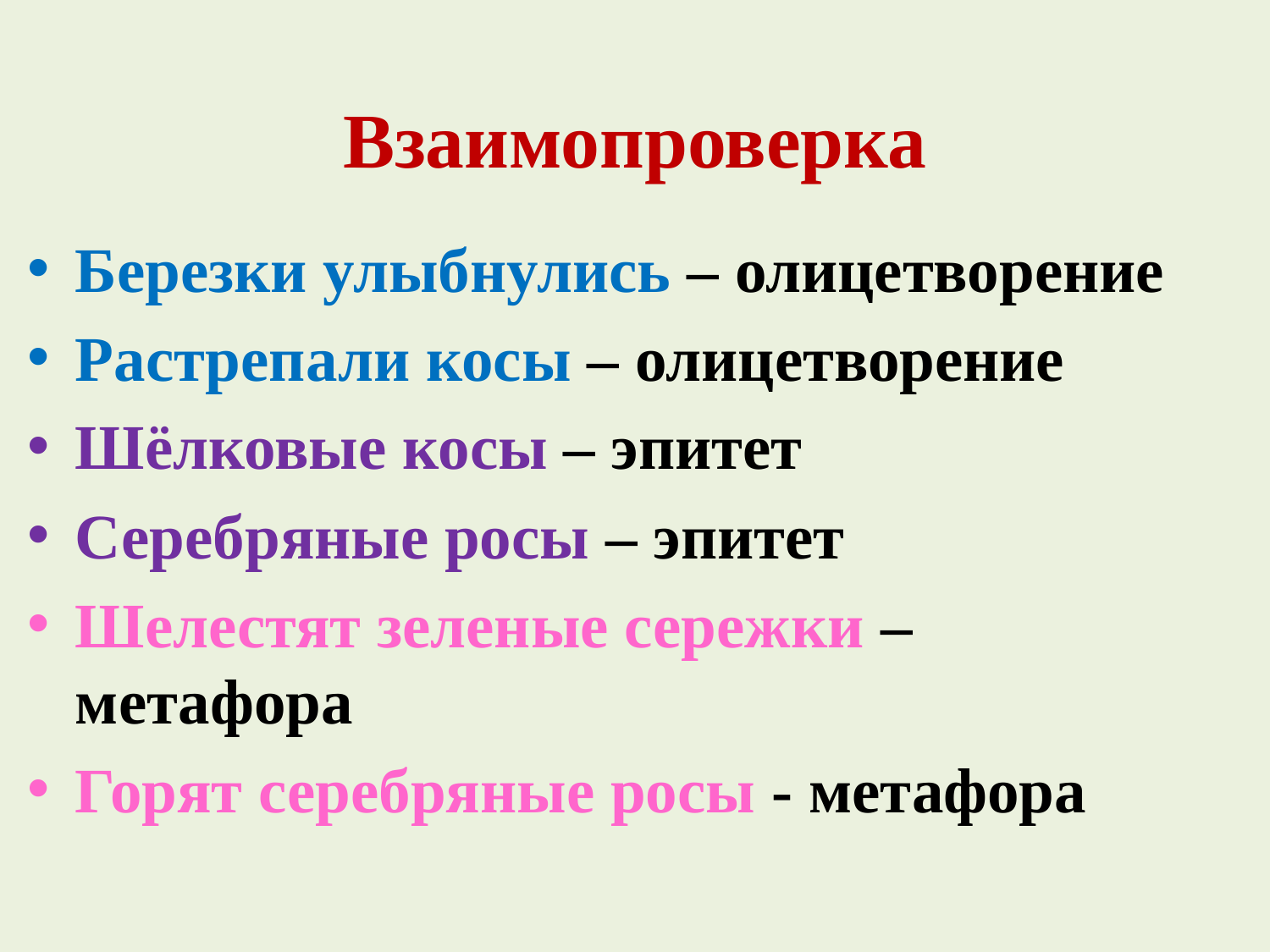

# Взаимопроверка
Березки улыбнулись – олицетворение
Растрепали косы – олицетворение
Шёлковые косы – эпитет
Серебряные росы – эпитет
Шелестят зеленые сережки – метафора
Горят серебряные росы - метафора